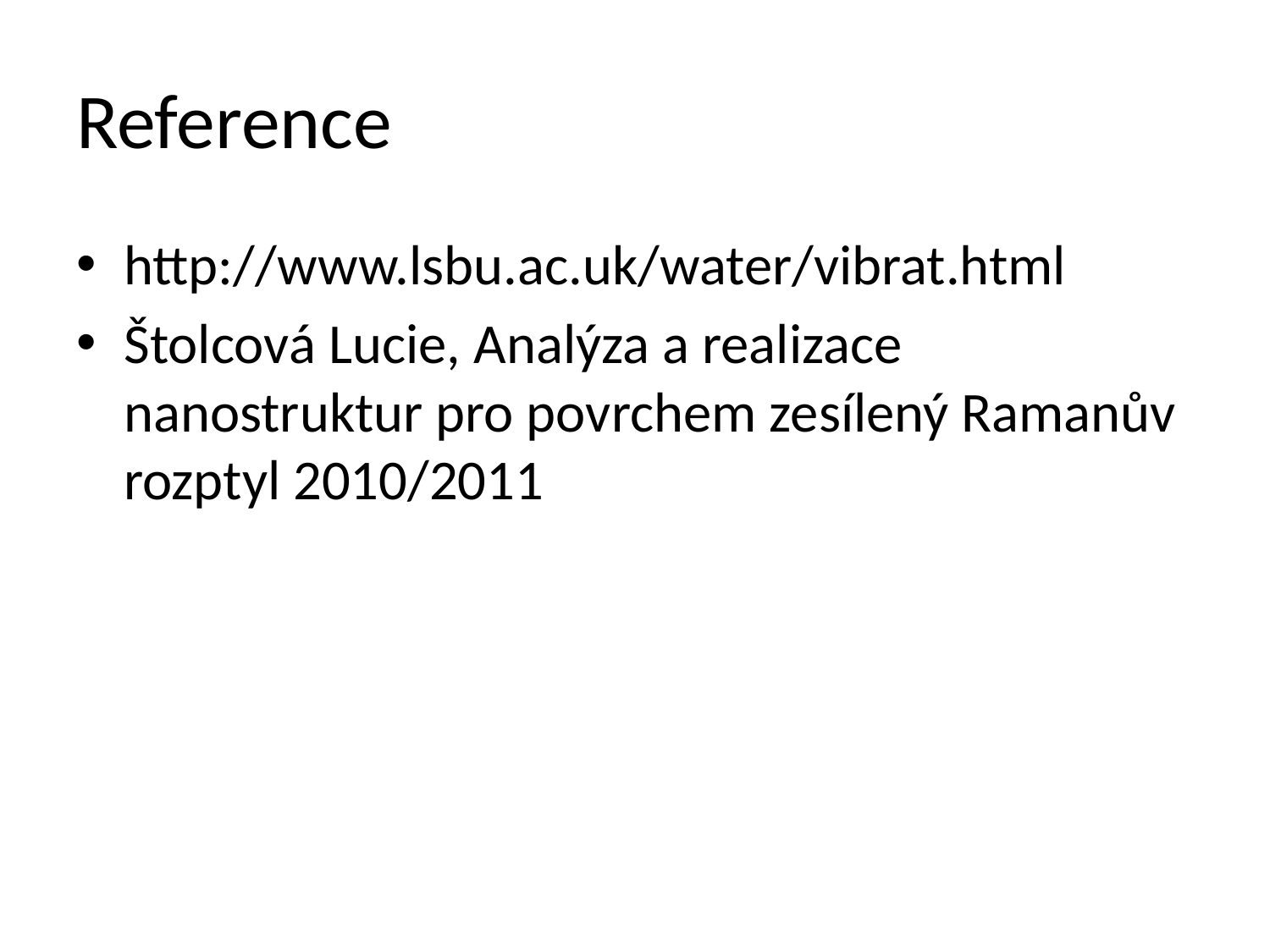

# Reference
http://www.lsbu.ac.uk/water/vibrat.html
Štolcová Lucie, Analýza a realizace nanostruktur pro povrchem zesílený Ramanův rozptyl 2010/2011